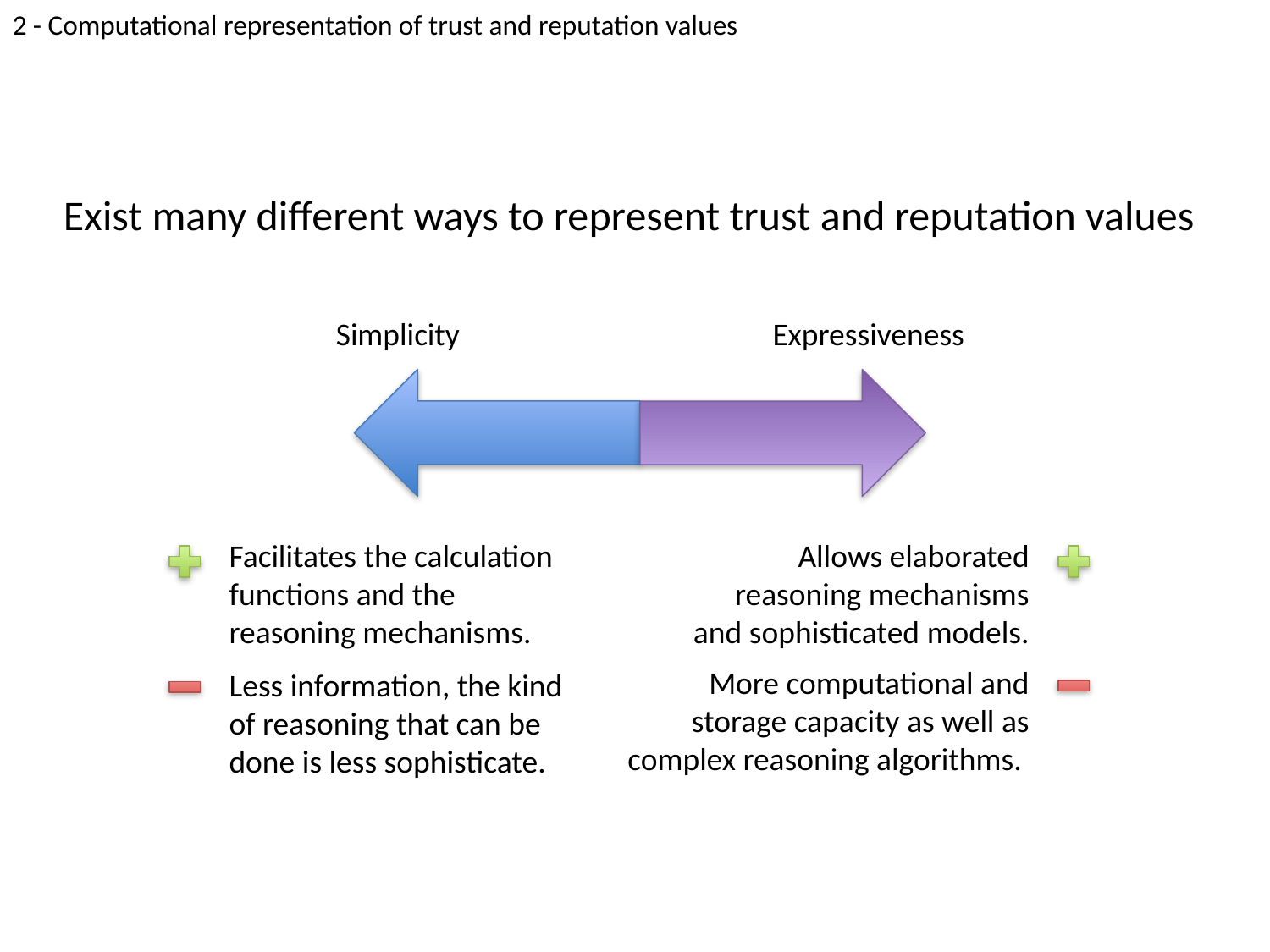

2 - Computational representation of trust and reputation values
Exist many different ways to represent trust and reputation values
Simplicity
Expressiveness

Facilitates the calculation functions and the reasoning mechanisms.

Allows elaborated reasoning mechanisms and sophisticated models.

More computational and storage capacity as well as complex reasoning algorithms.

Less information, the kind of reasoning that can be done is less sophisticate.